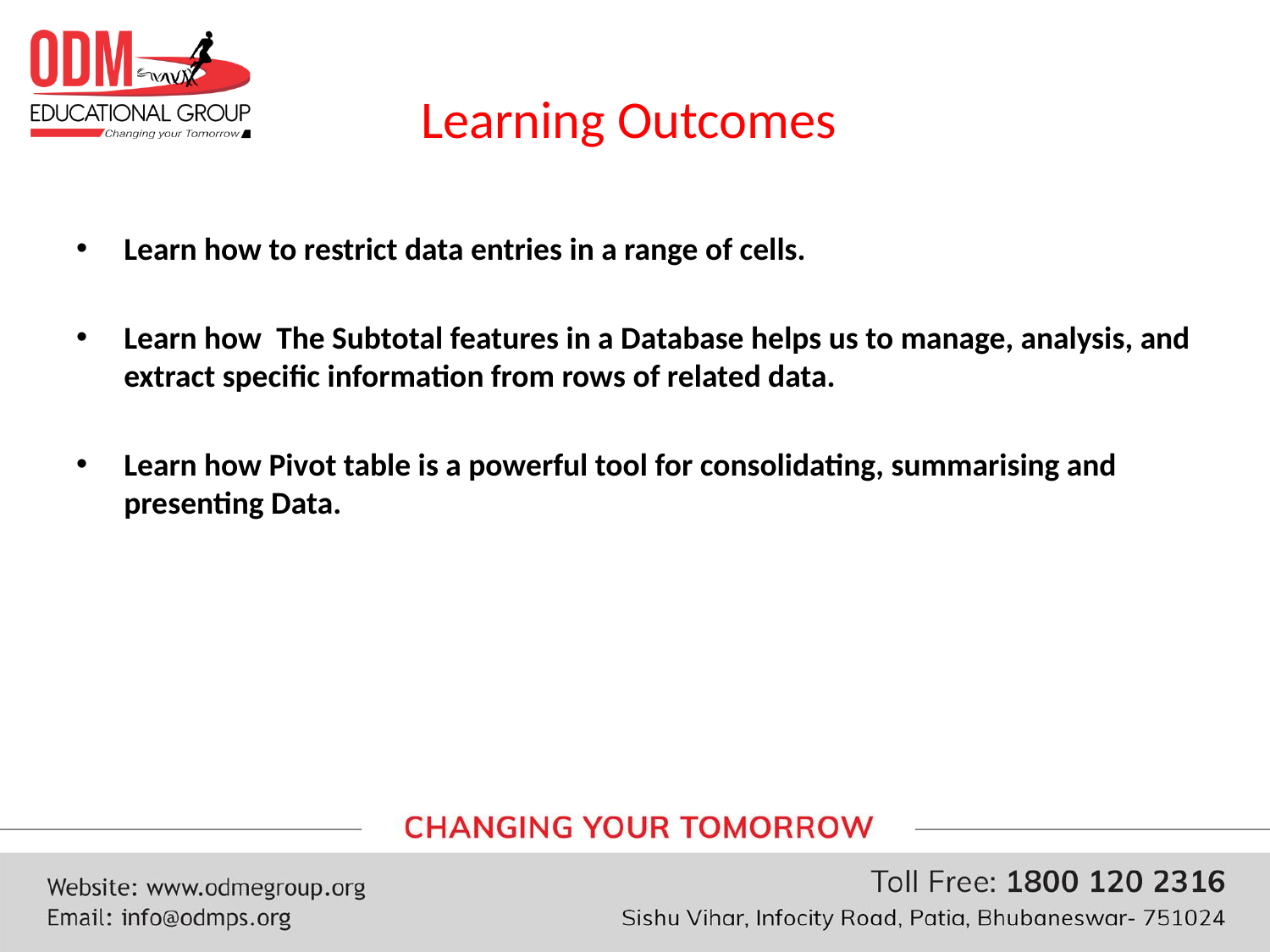

# Learning Outcomes
Learn how to restrict data entries in a range of cells.

Learn how  The Subtotal features in a Database helps us to manage, analysis, and extract specific information from rows of related data.

Learn how Pivot table is a powerful tool for consolidating, summarising and presenting Data.